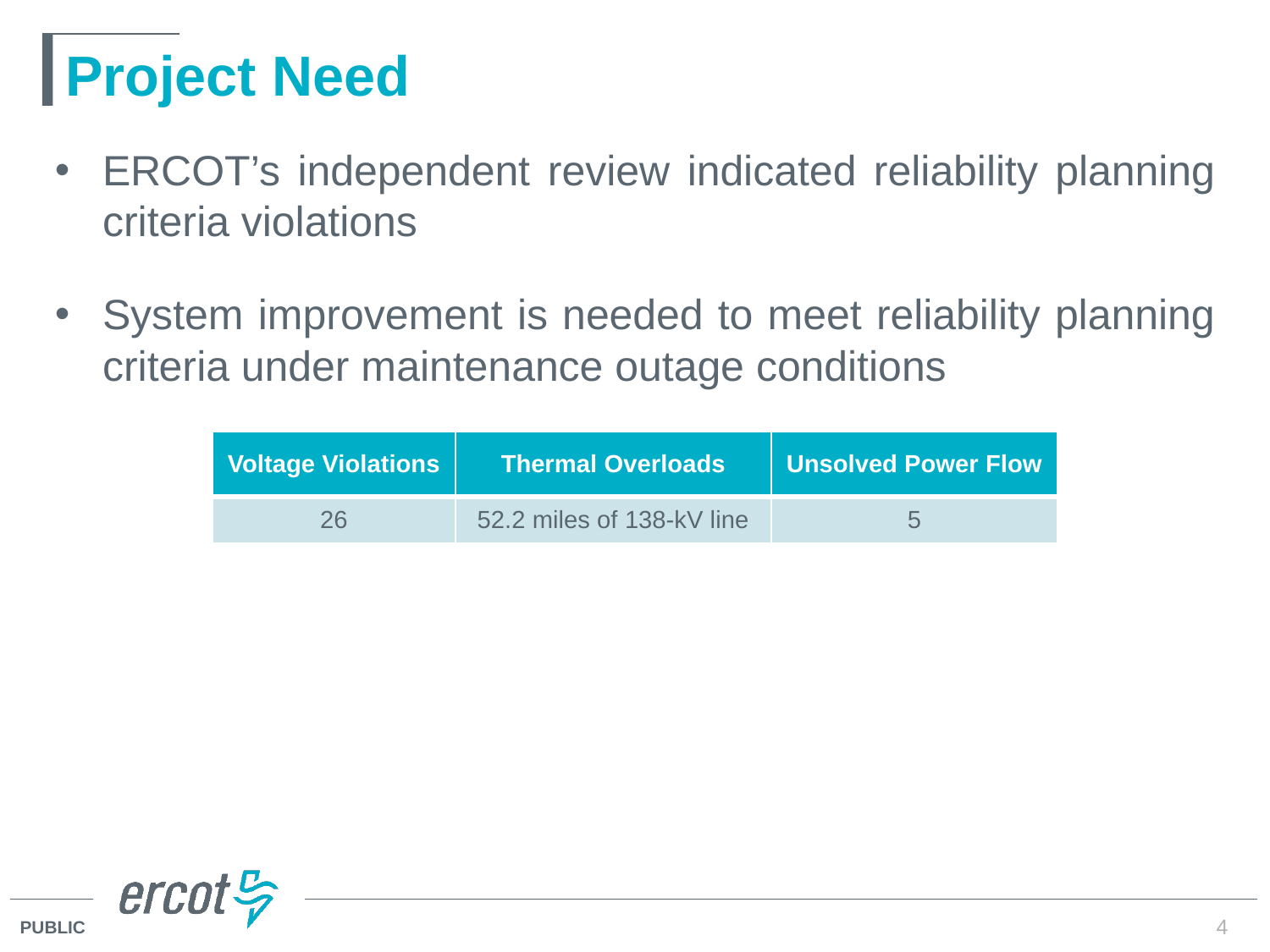

# Project Need
ERCOT’s independent review indicated reliability planning criteria violations
System improvement is needed to meet reliability planning criteria under maintenance outage conditions
| Voltage Violations | Thermal Overloads | Unsolved Power Flow |
| --- | --- | --- |
| 26 | 52.2 miles of 138-kV line | 5 |
4